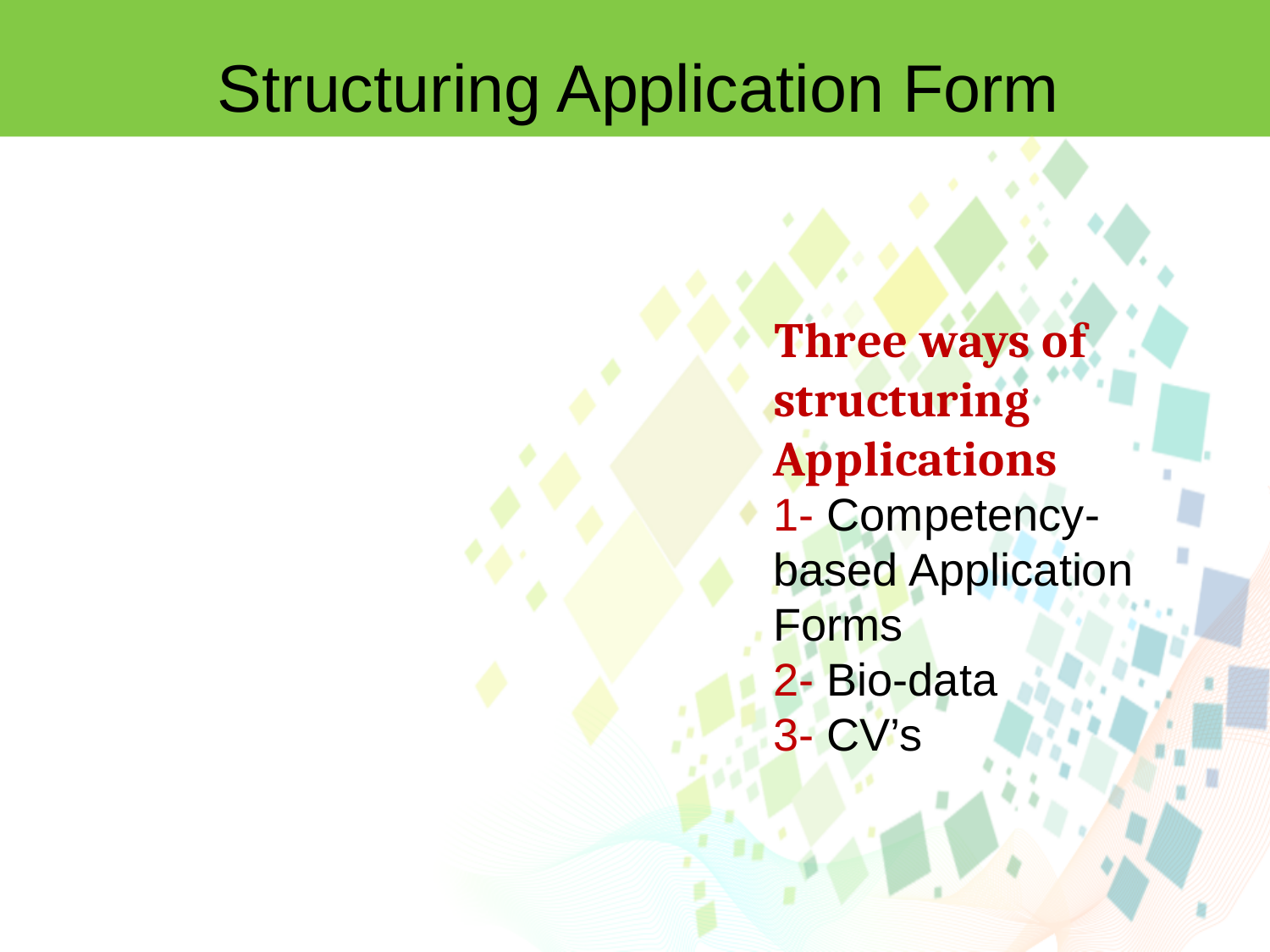

Structuring Application Form
Three ways of structuring Applications
1- Competency-based Application Forms
2- Bio-data
3- CV’s